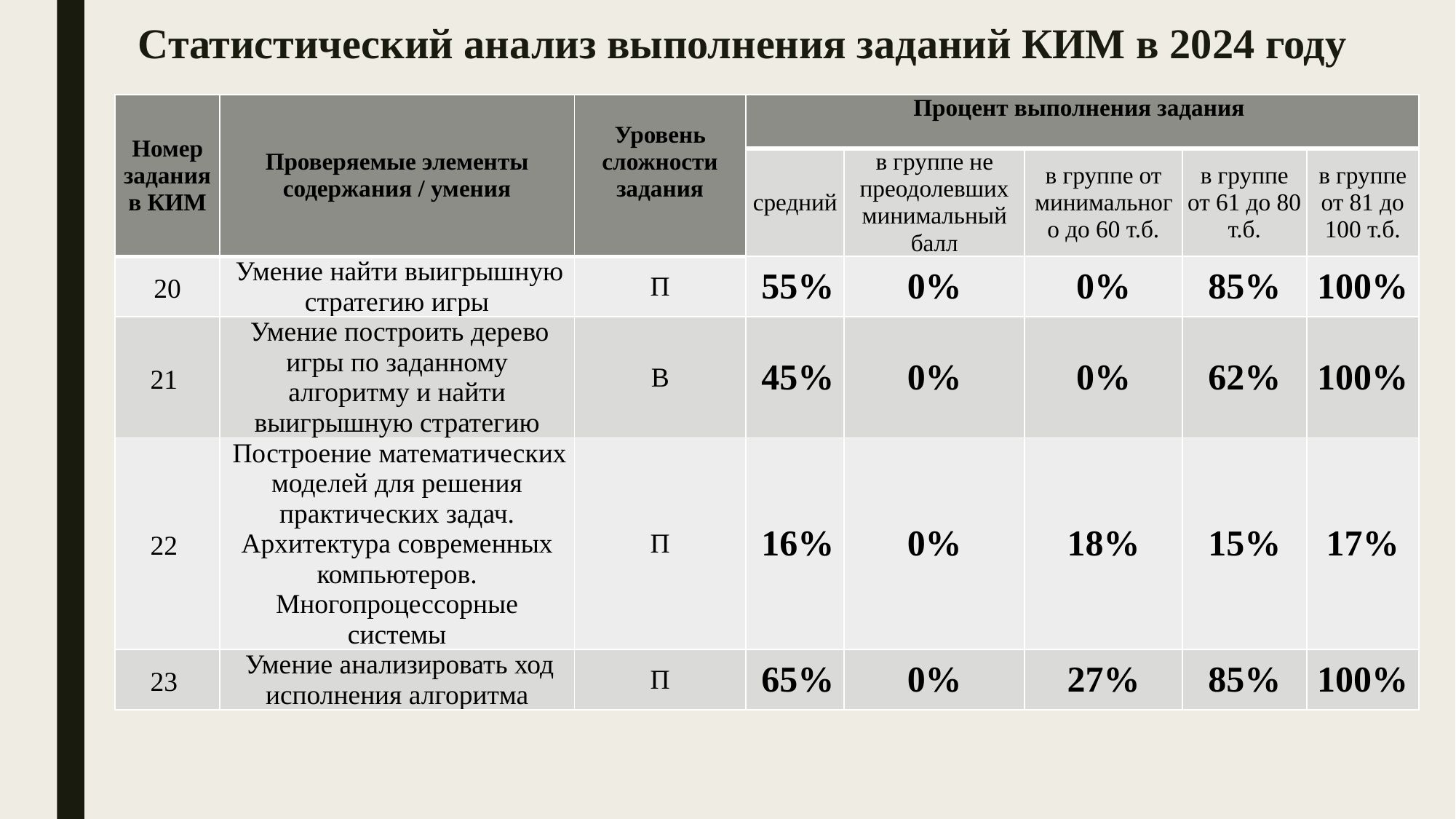

# Статистический анализ выполнения заданий КИМ в 2024 году
| Номер задания в КИМ | Проверяемые элементы содержания / умения | Уровень сложности задания | Процент выполнения задания |  |  |  |  |
| --- | --- | --- | --- | --- | --- | --- | --- |
|  |  |  | средний | в группе не преодолевших минимальный балл | в группе от минимального до 60 т.б. | в группе от 61 до 80 т.б. | в группе от 81 до 100 т.б. |
| 20 | Умение найти выигрышную стратегию игры | П | 55% | 0% | 0% | 85% | 100% |
| 21 | Умение построить дерево игры по заданному алгоритму и найти выигрышную стратегию | В | 45% | 0% | 0% | 62% | 100% |
| 22 | Построение математических моделей для решения практических задач. Архитектура современных компьютеров. Многопроцессорные системы | П | 16% | 0% | 18% | 15% | 17% |
| 23 | Умение анализировать ход исполнения алгоритма | П | 65% | 0% | 27% | 85% | 100% |